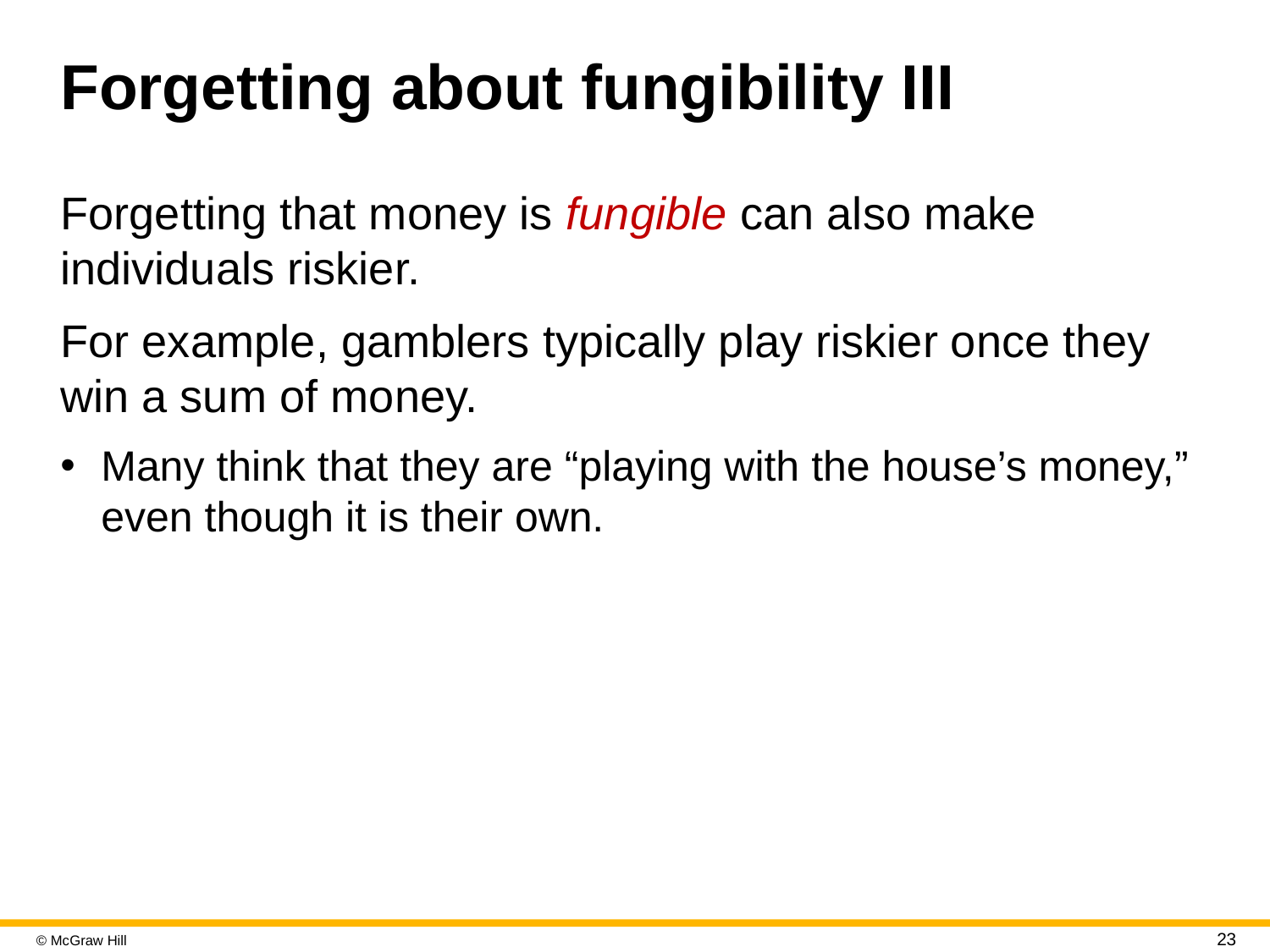

# Forgetting about fungibility III
Forgetting that money is fungible can also make individuals riskier.
For example, gamblers typically play riskier once they win a sum of money.
Many think that they are “playing with the house’s money,” even though it is their own.